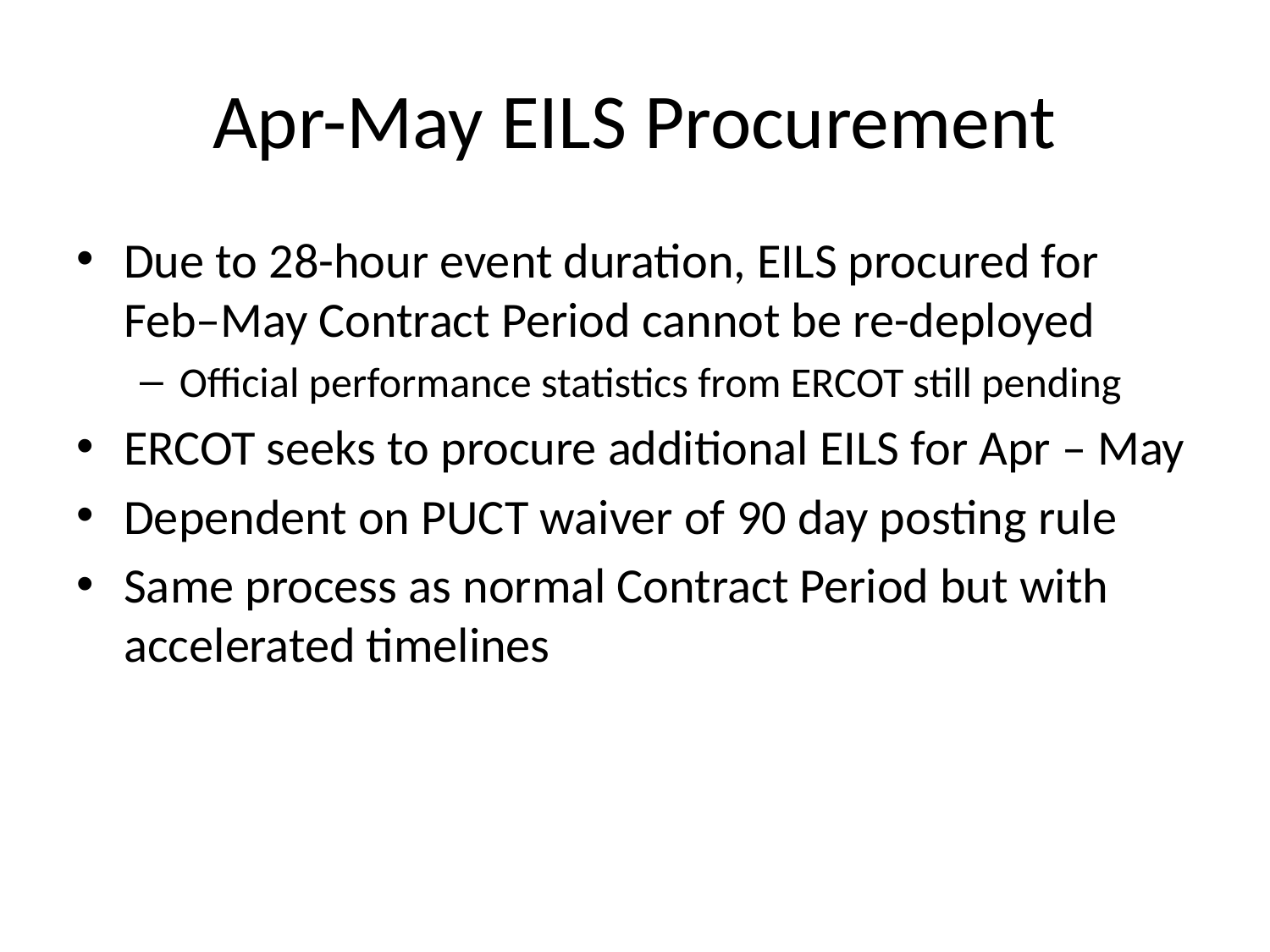

# Apr-May EILS Procurement
Due to 28-hour event duration, EILS procured for Feb–May Contract Period cannot be re-deployed
Official performance statistics from ERCOT still pending
ERCOT seeks to procure additional EILS for Apr – May
Dependent on PUCT waiver of 90 day posting rule
Same process as normal Contract Period but with accelerated timelines